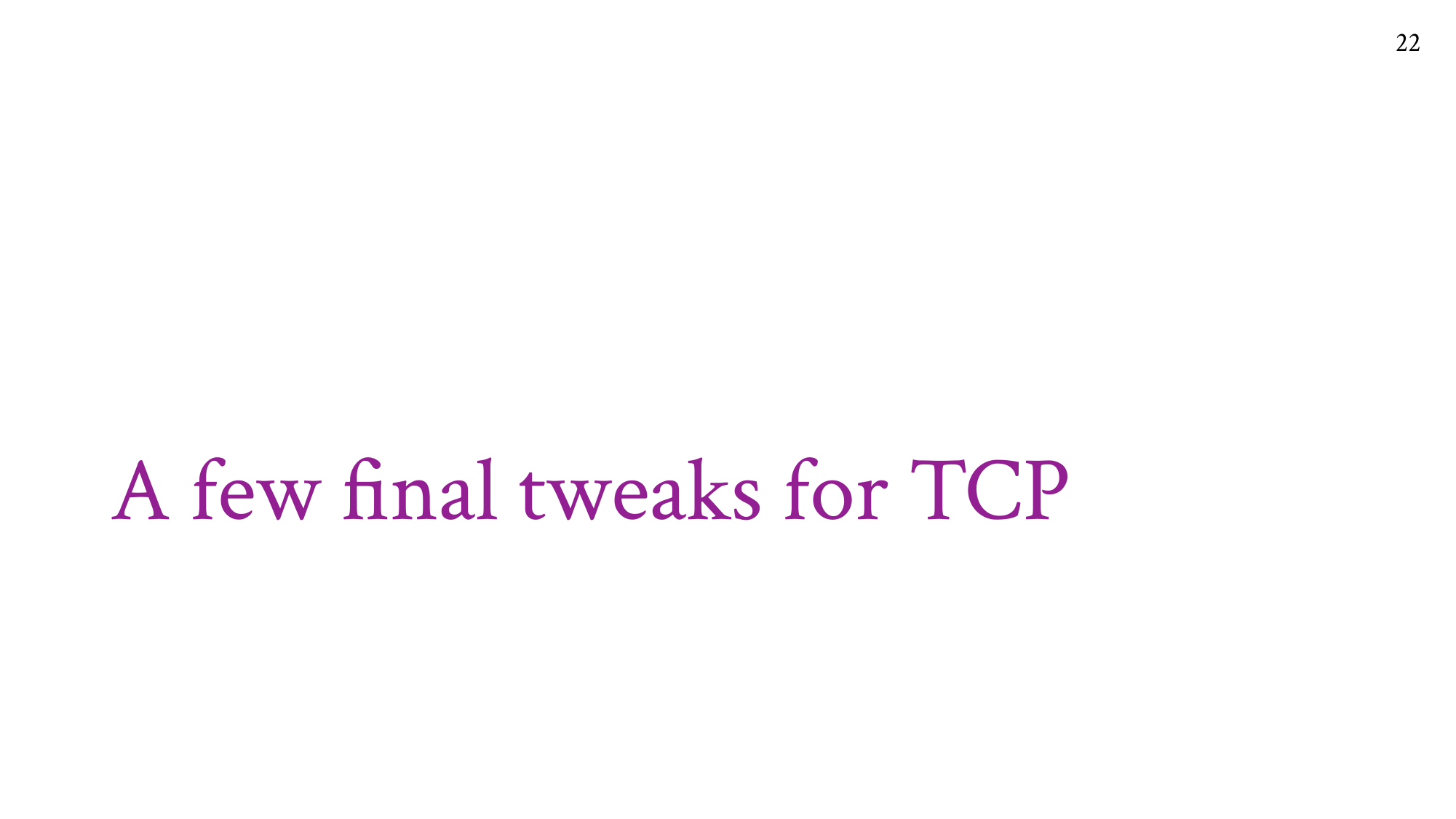

# A few final tweaks for TCP